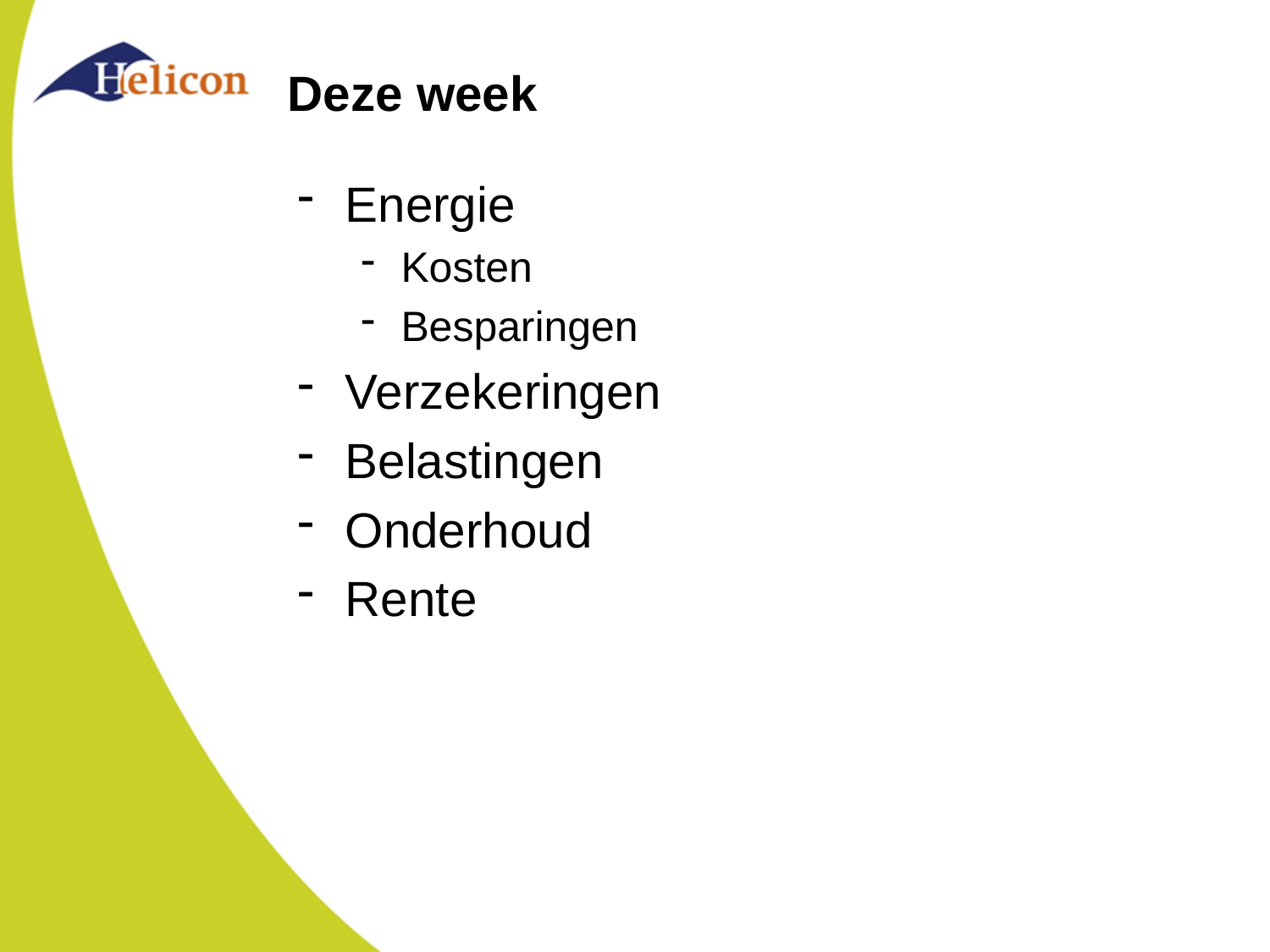

# Deze week
Energie
Kosten
Besparingen
Verzekeringen
Belastingen
Onderhoud
Rente